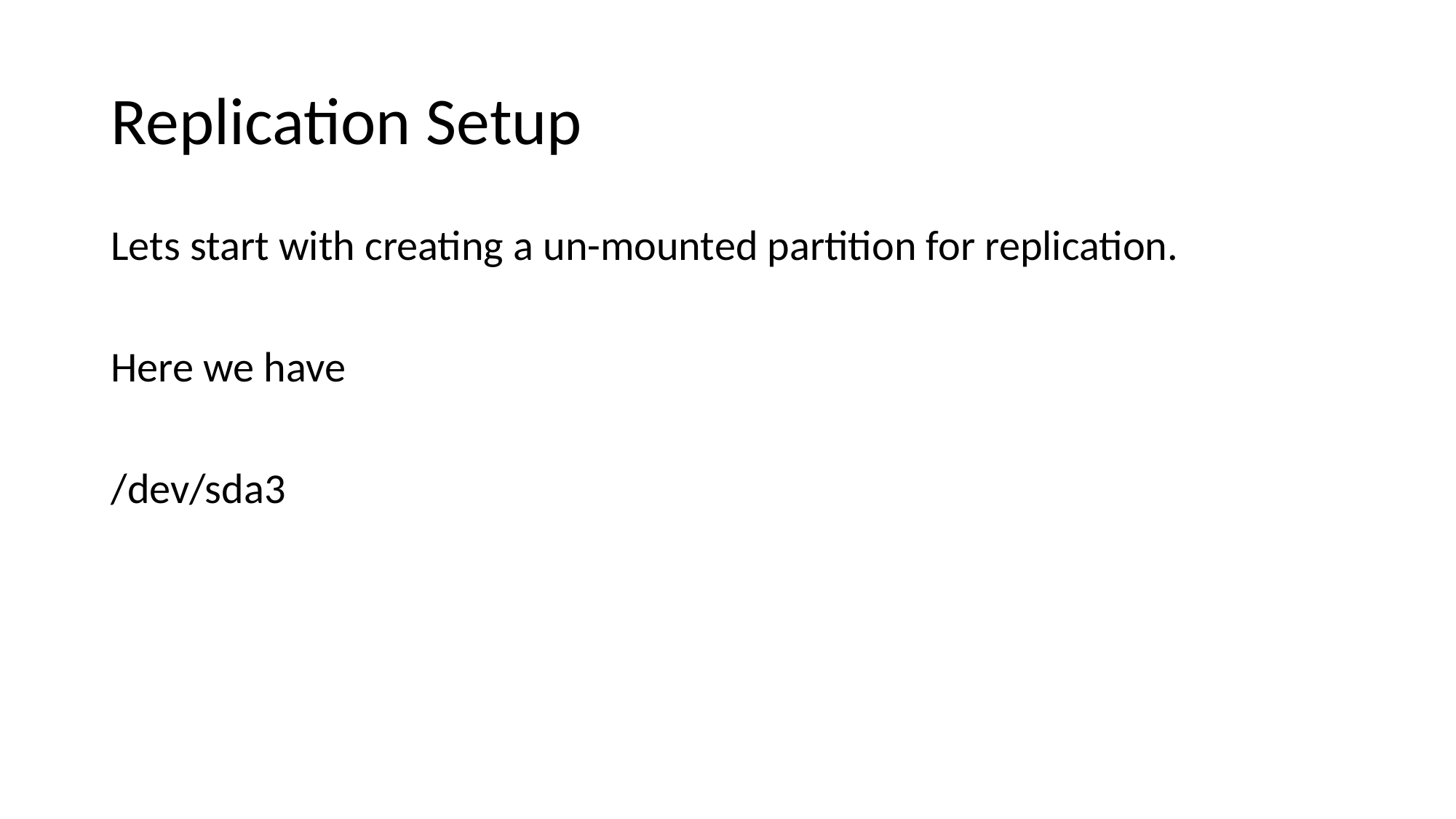

# Replication Setup
Lets start with creating a un-mounted partition for replication.

Here we have

/dev/sda3